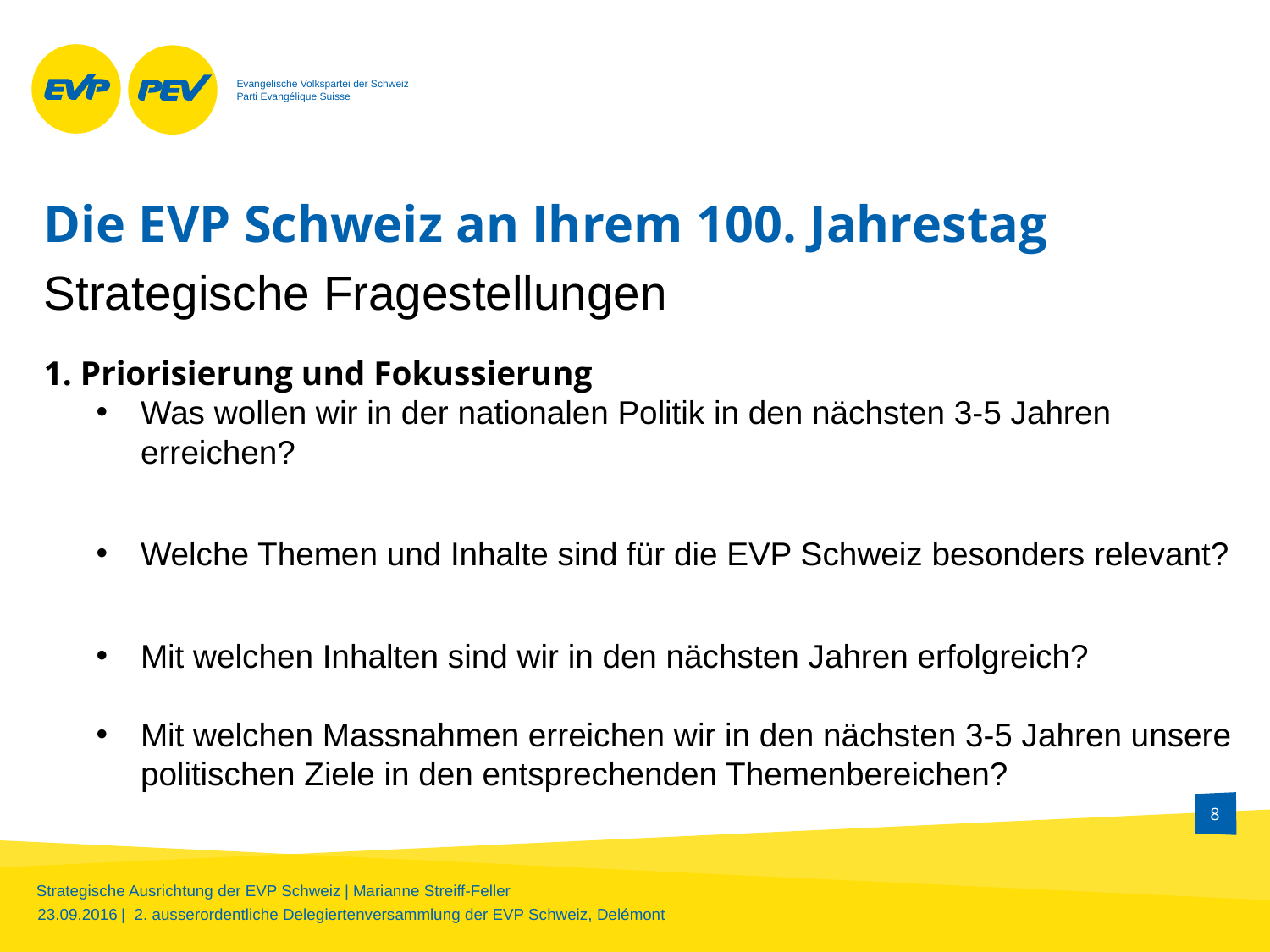

# Die EVP Schweiz an Ihrem 100. Jahrestag
Strategische Fragestellungen
1. Priorisierung und Fokussierung
Was wollen wir in der nationalen Politik in den nächsten 3-5 Jahren erreichen?

Welche Themen und Inhalte sind für die EVP Schweiz besonders relevant?

Mit welchen Inhalten sind wir in den nächsten Jahren erfolgreich?

Mit welchen Massnahmen erreichen wir in den nächsten 3-5 Jahren unsere politischen Ziele in den entsprechenden Themenbereichen?
8
23.09.2016